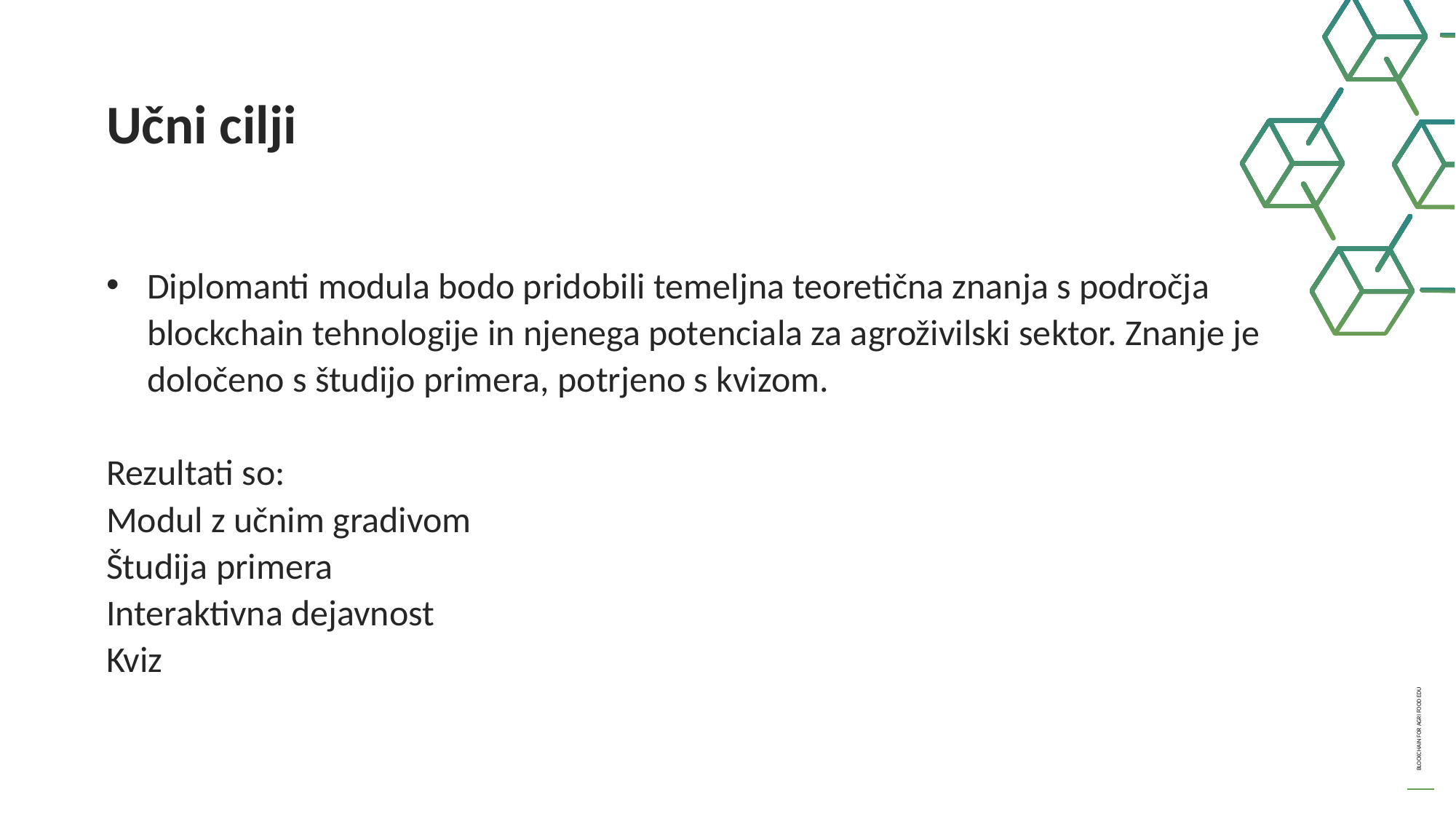

Učni cilji
Diplomanti modula bodo pridobili temeljna teoretična znanja s področja blockchain tehnologije in njenega potenciala za agroživilski sektor. Znanje je določeno s študijo primera, potrjeno s kvizom.

Rezultati so:
Modul z učnim gradivom
Študija primera
Interaktivna dejavnost
Kviz